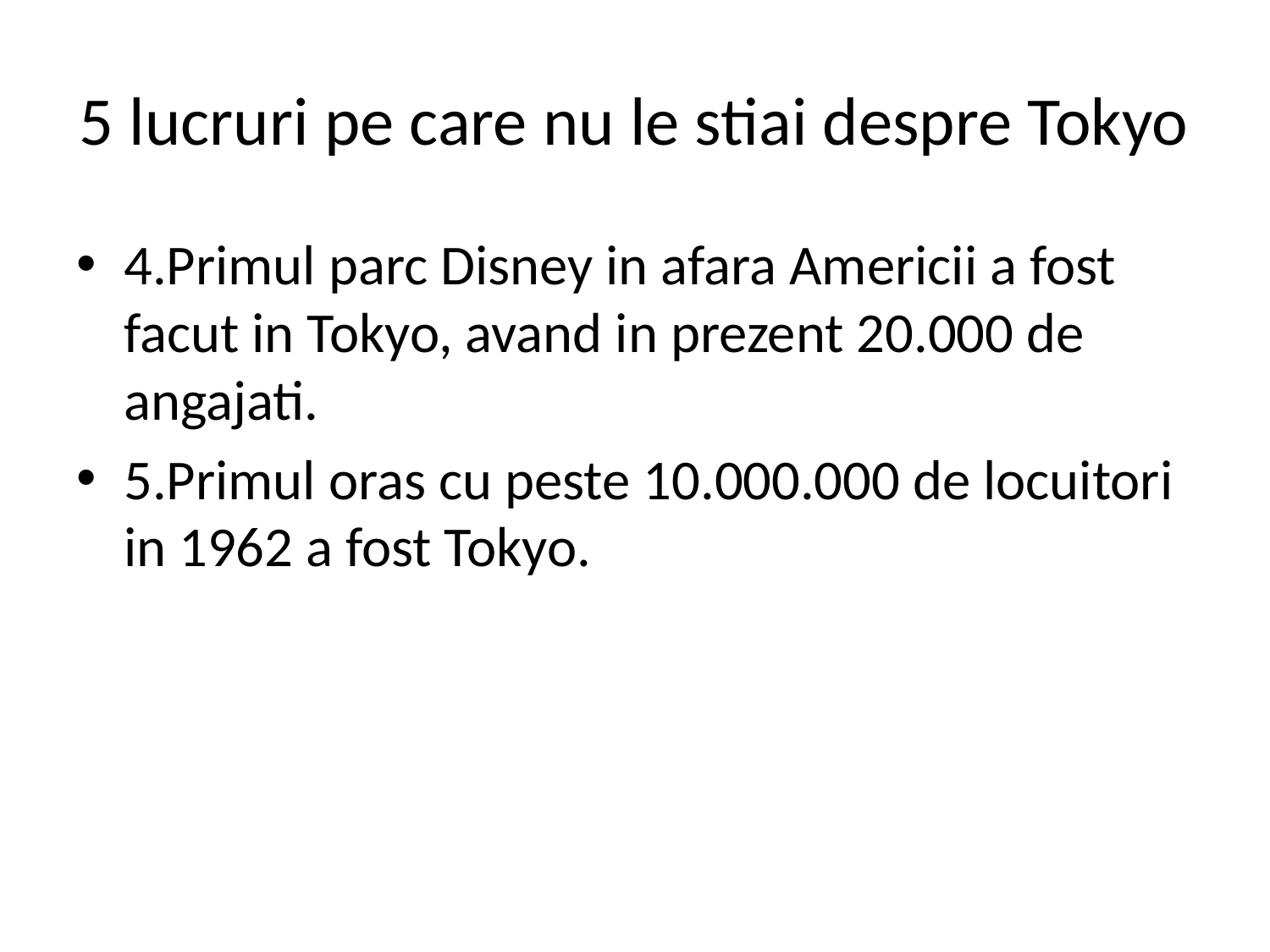

# 5 lucruri pe care nu le stiai despre Tokyo
4.Primul parc Disney in afara Americii a fost facut in Tokyo, avand in prezent 20.000 de angajati.
5.Primul oras cu peste 10.000.000 de locuitori in 1962 a fost Tokyo.